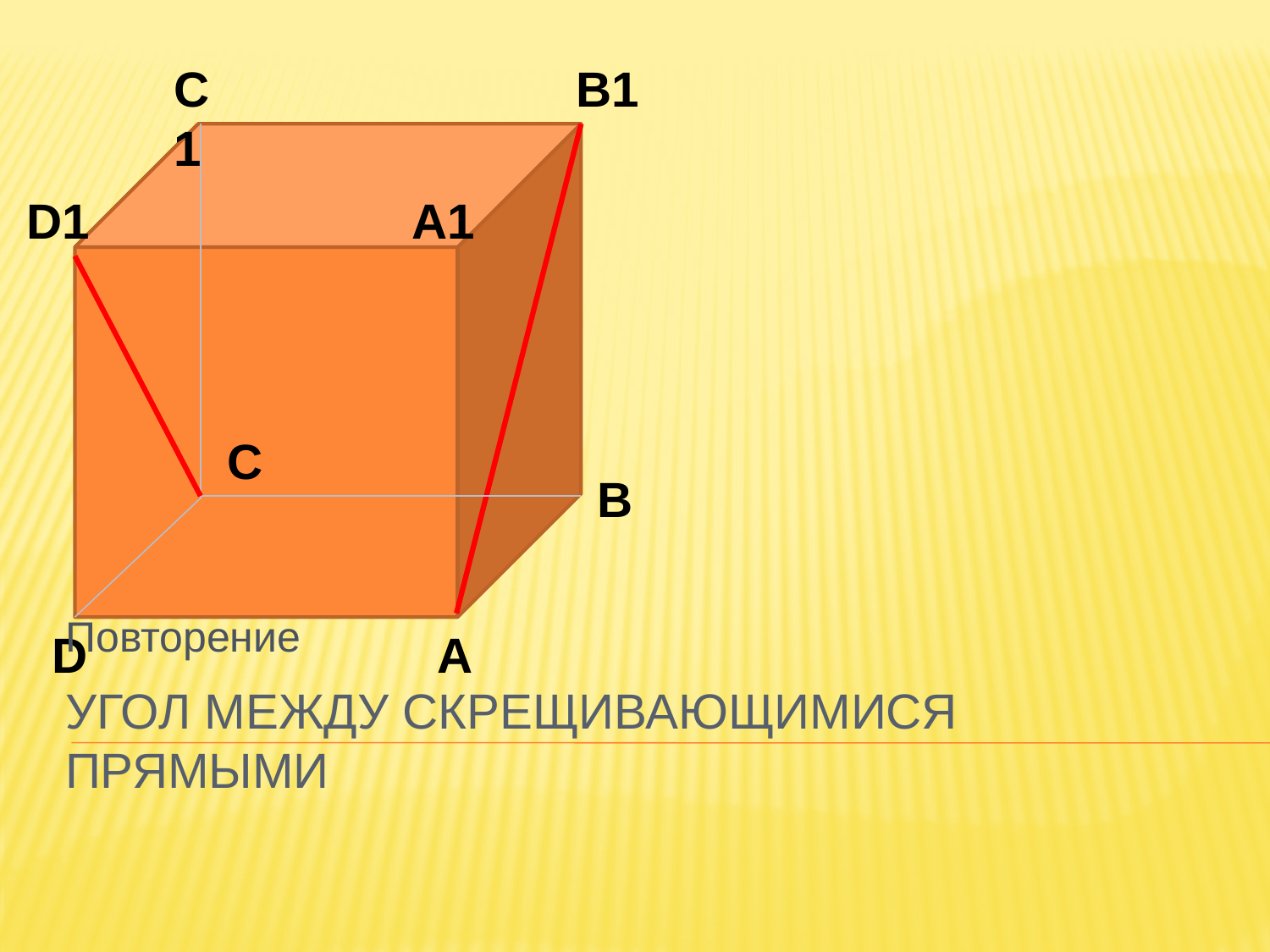

B1
C1

D1
A1
C

B
Повторение
D
A
# Угол между скрещивающимися прямыми